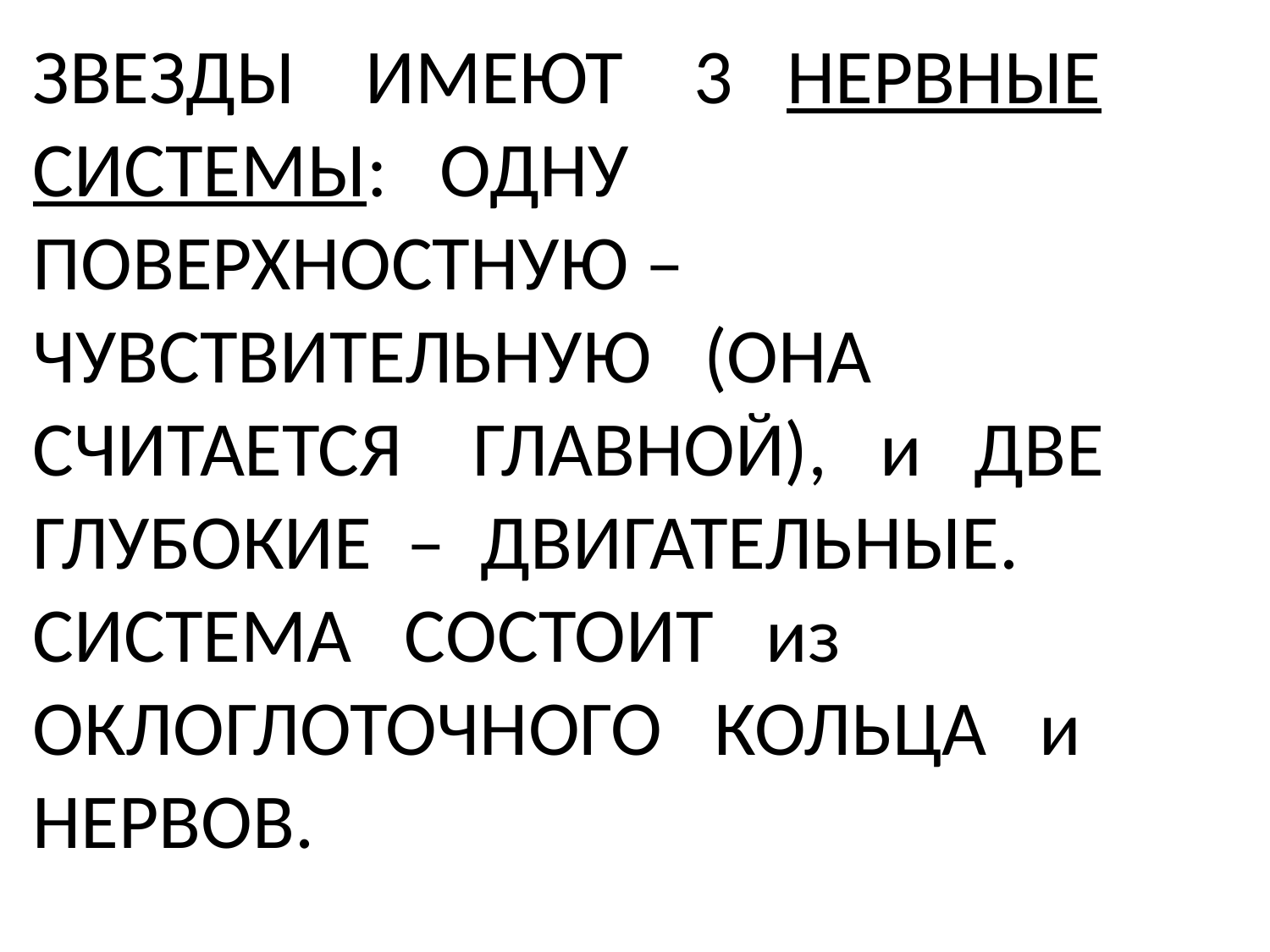

# ЗВЕЗДЫ    ИМЕЮТ    3   НЕРВНЫЕ   СИСТЕМЫ:   ОДНУ ПОВЕРХНОСТНУЮ – ЧУВСТВИТЕЛЬНУЮ   (ОНА СЧИТАЕТСЯ    ГЛАВНОЙ),   и   ДВЕ ГЛУБОКИЕ  –  ДВИГАТЕЛЬНЫЕ. СИСТЕМА   СОСТОИТ   из   ОКЛОГЛОТОЧНОГО   КОЛЬЦА   и   НЕРВОВ.